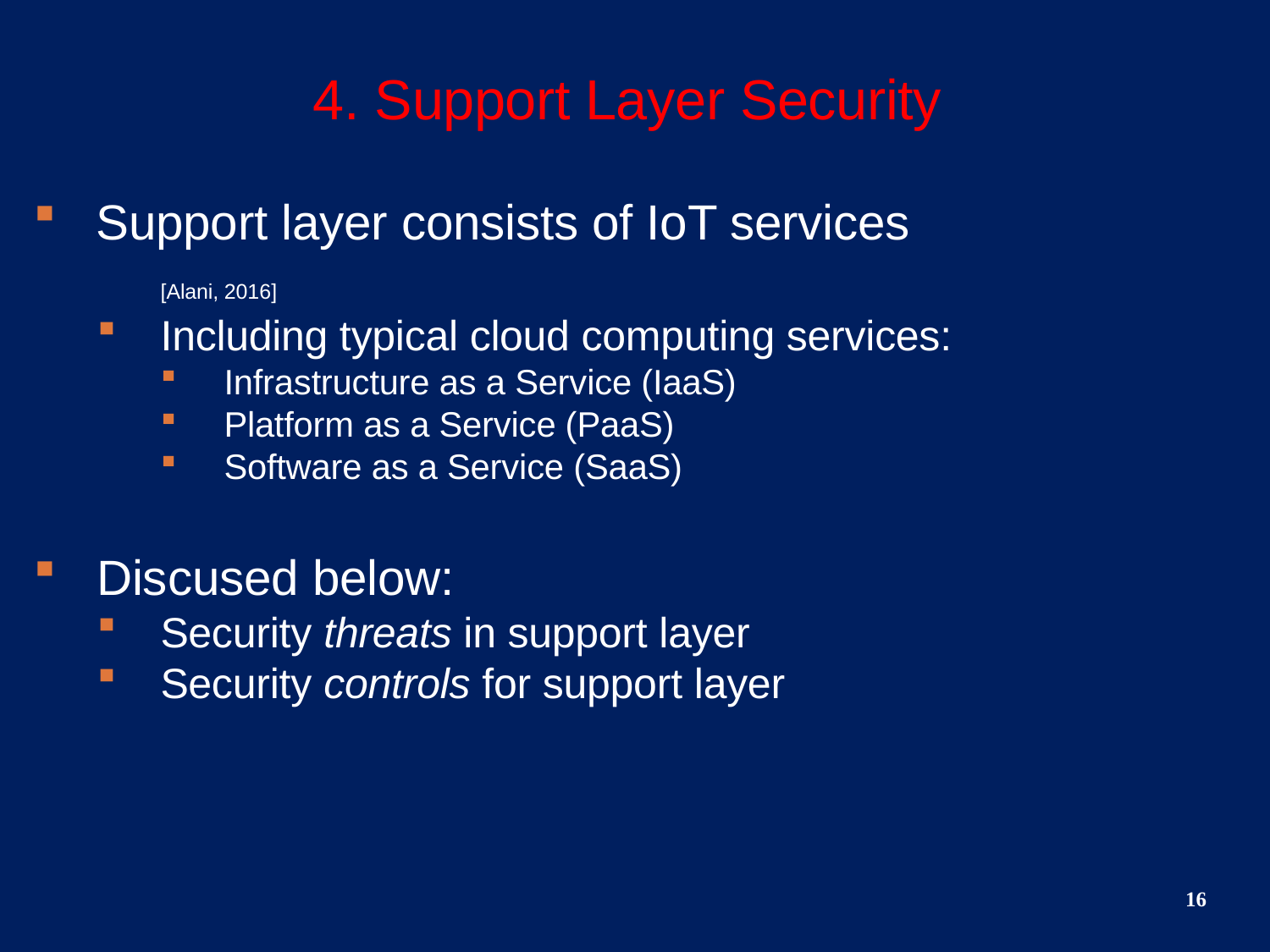

# 4. Support Layer Security
Support layer consists of IoT services 	[Alani, 2016]
Including typical cloud computing services:
Infrastructure as a Service (IaaS)
Platform as a Service (PaaS)
Software as a Service (SaaS)

Discused below:
Security threats in support layer
Security controls for support layer

16